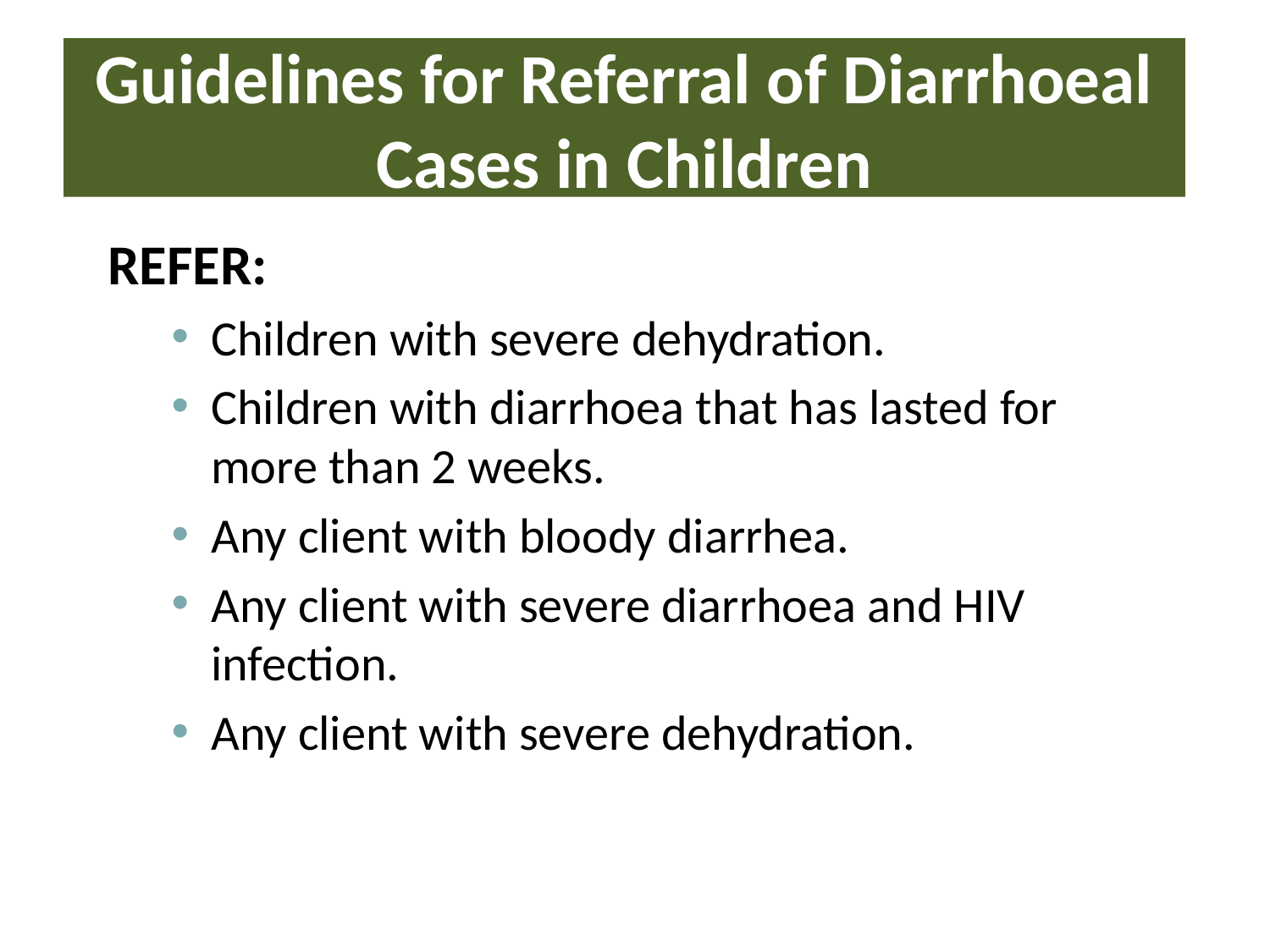

# Guidelines for Referral of Diarrhoeal Cases in Children
REFER:
Children with severe dehydration.
Children with diarrhoea that has lasted for more than 2 weeks.
Any client with bloody diarrhea.
Any client with severe diarrhoea and HIV infection.
Any client with severe dehydration.